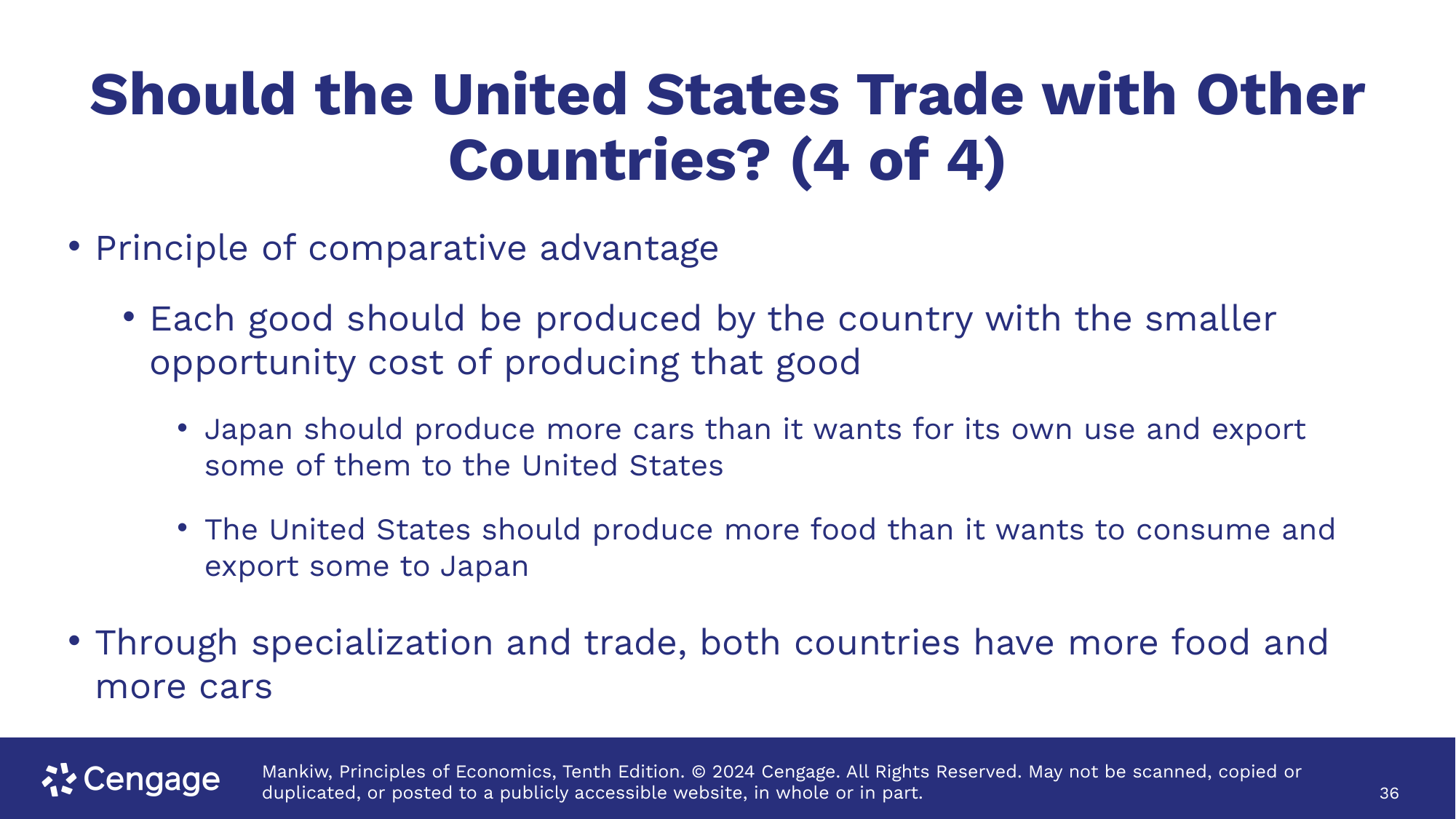

# Should the United States Trade with Other Countries? (4 of 4)
Principle of comparative advantage
Each good should be produced by the country with the smaller opportunity cost of producing that good
Japan should produce more cars than it wants for its own use and export some of them to the United States
The United States should produce more food than it wants to consume and export some to Japan
Through specialization and trade, both countries have more food and more cars